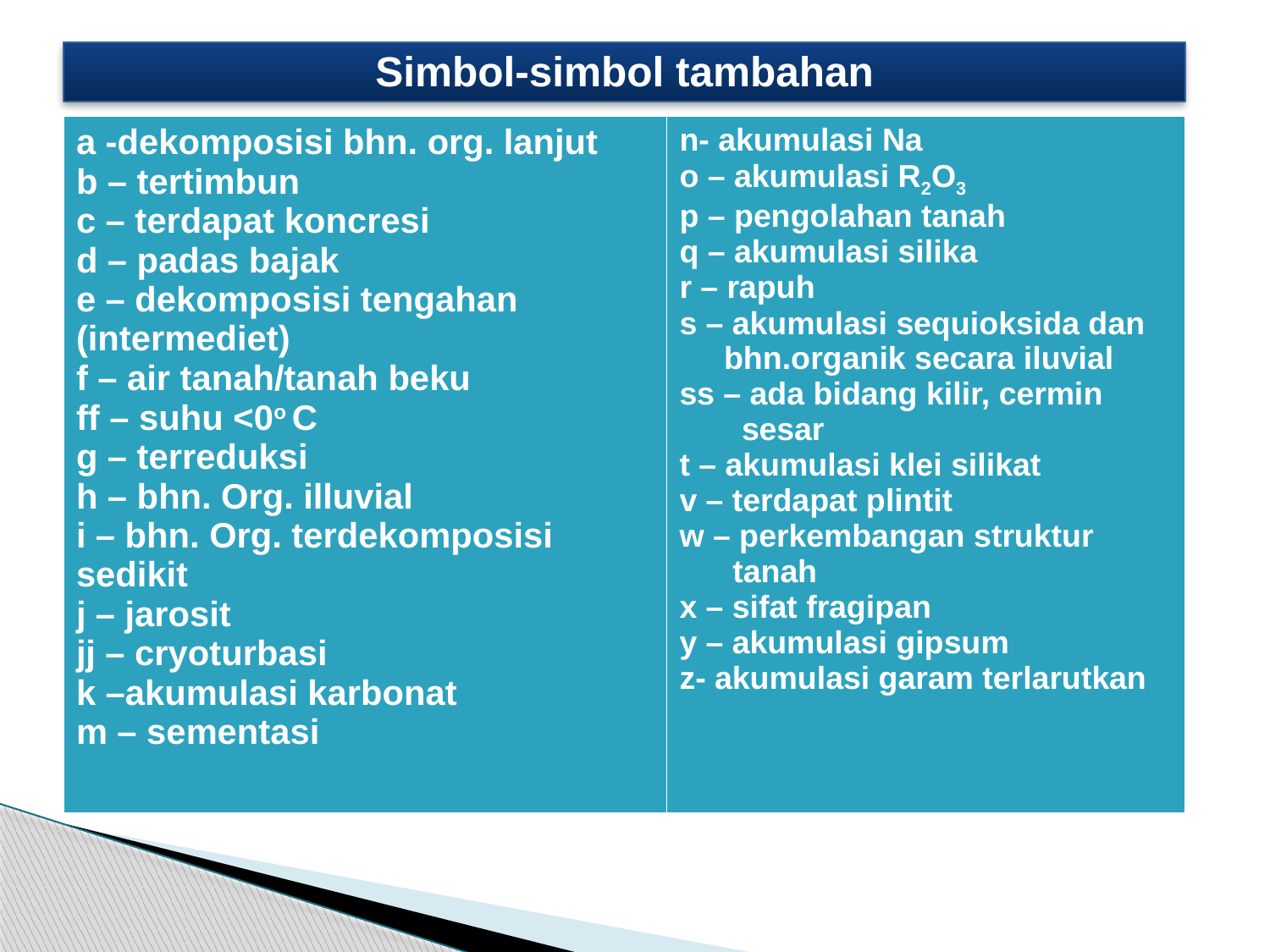

# Simbol-simbol tambahan
| a -dekomposisi bhn. org. lanjut b – tertimbun c – terdapat koncresi d – padas bajak e – dekomposisi tengahan (intermediet) f – air tanah/tanah beku ff – suhu <0o C g – terreduksi h – bhn. Org. illuvial i – bhn. Org. terdekomposisi sedikit j – jarosit jj – cryoturbasi k –akumulasi karbonat m – sementasi | n- akumulasi Na o – akumulasi R2O3 p – pengolahan tanah q – akumulasi silika r – rapuh s – akumulasi sequioksida dan bhn.organik secara iluvial ss – ada bidang kilir, cermin sesar t – akumulasi klei silikat v – terdapat plintit w – perkembangan struktur tanah x – sifat fragipan y – akumulasi gipsum z- akumulasi garam terlarutkan |
| --- | --- |